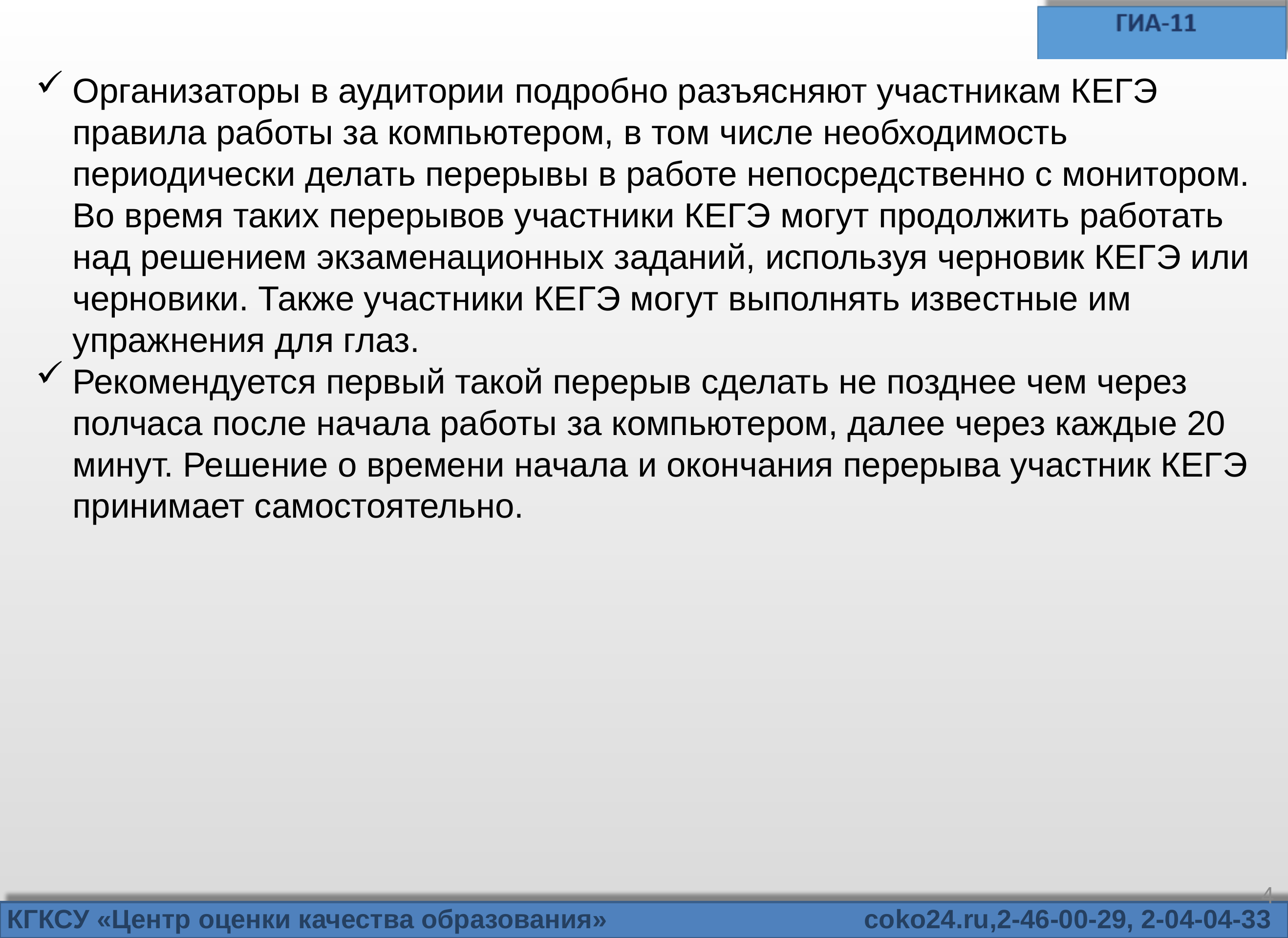

Организаторы в аудитории подробно разъясняют участникам КЕГЭ правила работы за компьютером, в том числе необходимость периодически делать перерывы в работе непосредственно с монитором. Во время таких перерывов участники КЕГЭ могут продолжить работать над решением экзаменационных заданий, используя черновик КЕГЭ или черновики. Также участники КЕГЭ могут выполнять известные им упражнения для глаз.
Рекомендуется первый такой перерыв сделать не позднее чем через полчаса после начала работы за компьютером, далее через каждые 20 минут. Решение о времени начала и окончания перерыва участник КЕГЭ принимает самостоятельно.
4